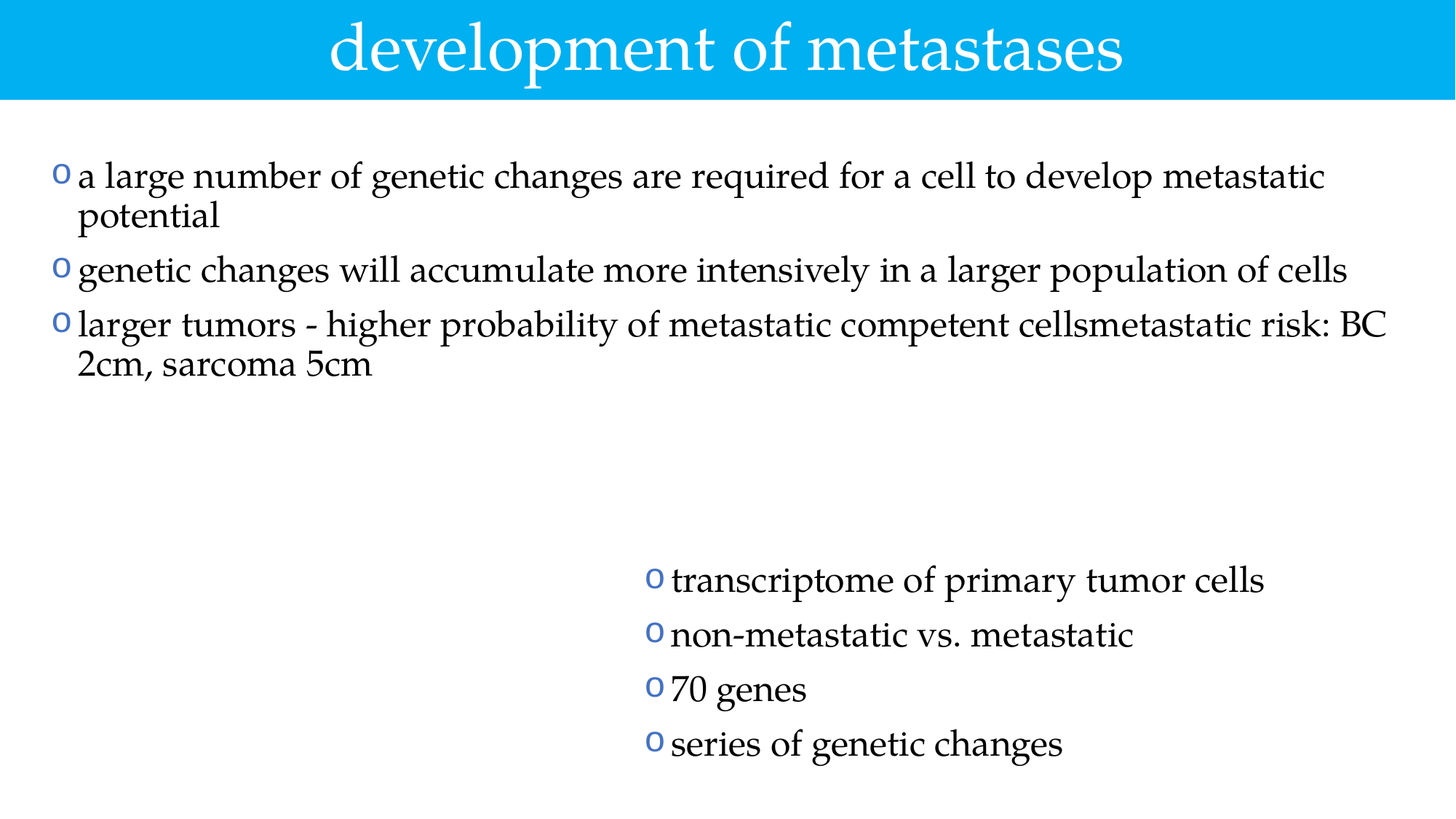

development of metastases
a large number of genetic changes are required for a cell to develop metastatic potential
genetic changes will accumulate more intensively in a larger population of cells
larger tumors - higher probability of metastatic competent cellsmetastatic risk: BC 2cm, sarcoma 5cm
transcriptome of primary tumor cells
non-metastatic vs. metastatic
70 genes
series of genetic changes